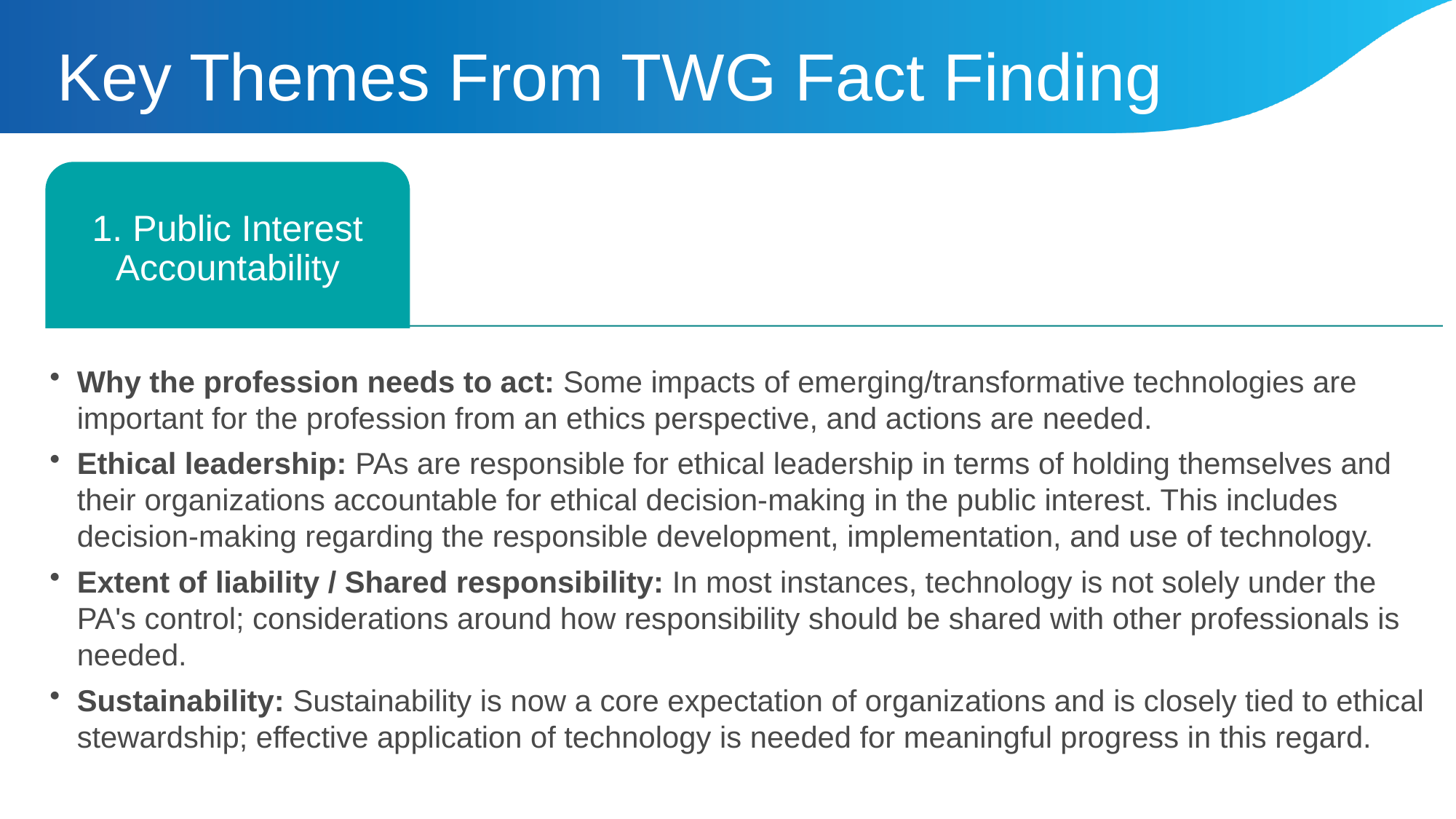

# Key Themes From TWG Fact Finding

1. Public Interest Accountability

Why the profession needs to act: Some impacts of emerging/transformative technologies are important for the profession from an ethics perspective, and actions are needed.
Ethical leadership: PAs are responsible for ethical leadership in terms of holding themselves and their organizations accountable for ethical decision-making in the public interest. This includes decision-making regarding the responsible development, implementation, and use of technology.
Extent of liability / Shared responsibility: In most instances, technology is not solely under the PA's control; considerations around how responsibility should be shared with other professionals is needed.
Sustainability: Sustainability is now a core expectation of organizations and is closely tied to ethical stewardship; effective application of technology is needed for meaningful progress in this regard.